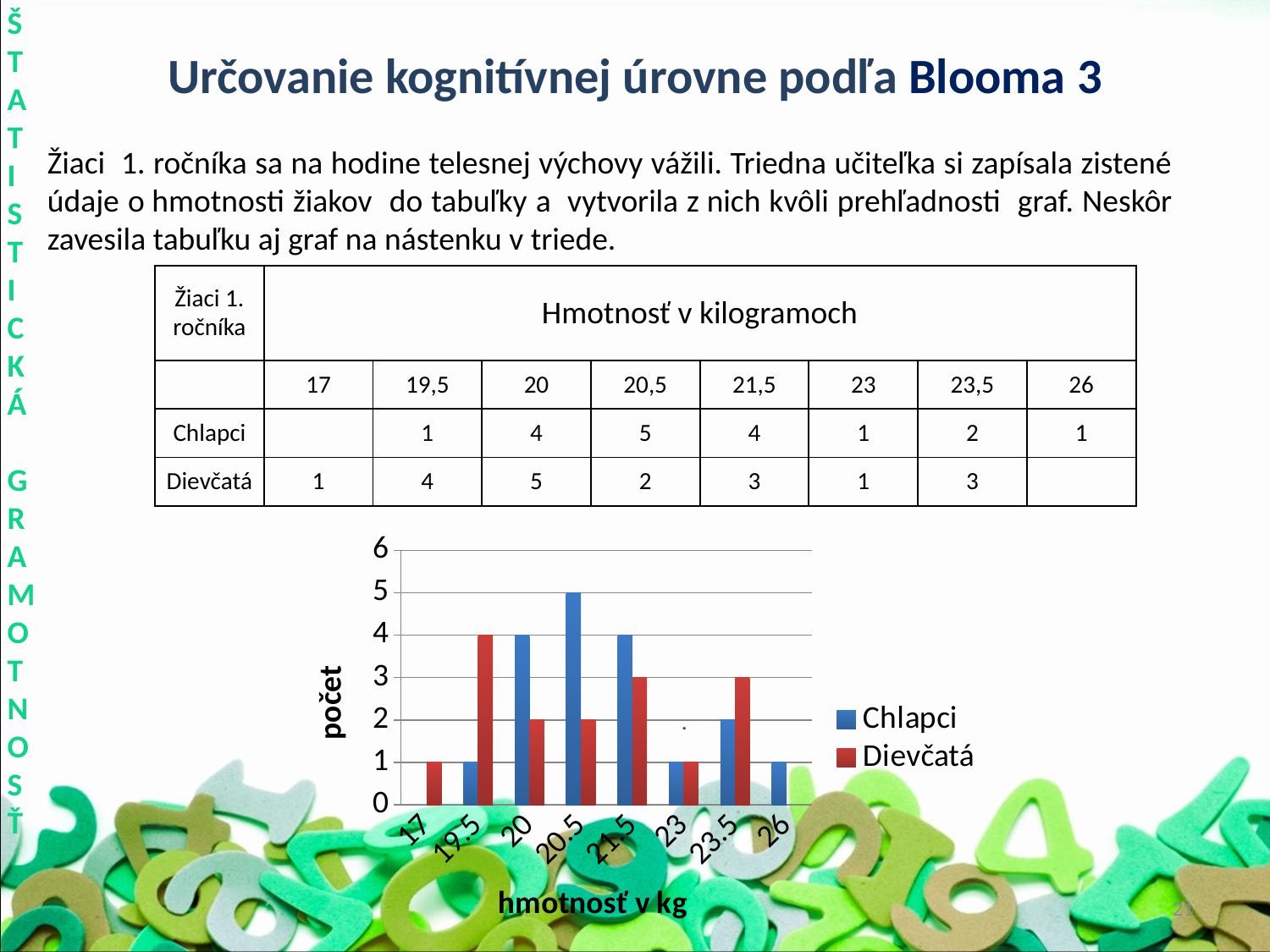

ŠTATISTICKÁ GRAMOTNOSŤ
Určovanie kognitívnej úrovne podľa Blooma 3
Žiaci  1. ročníka sa na hodine telesnej výchovy vážili. Triedna učiteľka si zapísala zistené údaje o hmotnosti žiakov  do tabuľky a  vytvorila z nich kvôli prehľadnosti  graf. Neskôr zavesila tabuľku aj graf na nástenku v triede.
| Žiaci 1. ročníka | Hmotnosť v kilogramoch |  |  |  |  |  |  |  |  |
| --- | --- | --- | --- | --- | --- | --- | --- | --- | --- |
|  | 17 | 19,5 | 20 | 20,5 | 21,5 | 23 | 23,5 | 26 |  |
| Chlapci |  | 1 | 4 | 5 | 4 | 1 | 2 | 1 |  |
| Dievčatá | 1 | 4 | 5 | 2 | 3 | 1 | 3 |  |  |

### Chart

| Category | Chlapci | Dievčatá |
|---|---|---|
| 17 | None | 1.0 |
| 19.5 | 1.0 | 4.0 |
| 20 | 4.0 | 2.0 |
| 20.5 | 5.0 | 2.0 |
| 21.5 | 4.0 | 3.0 |
| 23 | 1.0 | 1.0 |
| 23.5 | 2.0 | 3.0 |
| 26 | 1.0 | None |
21